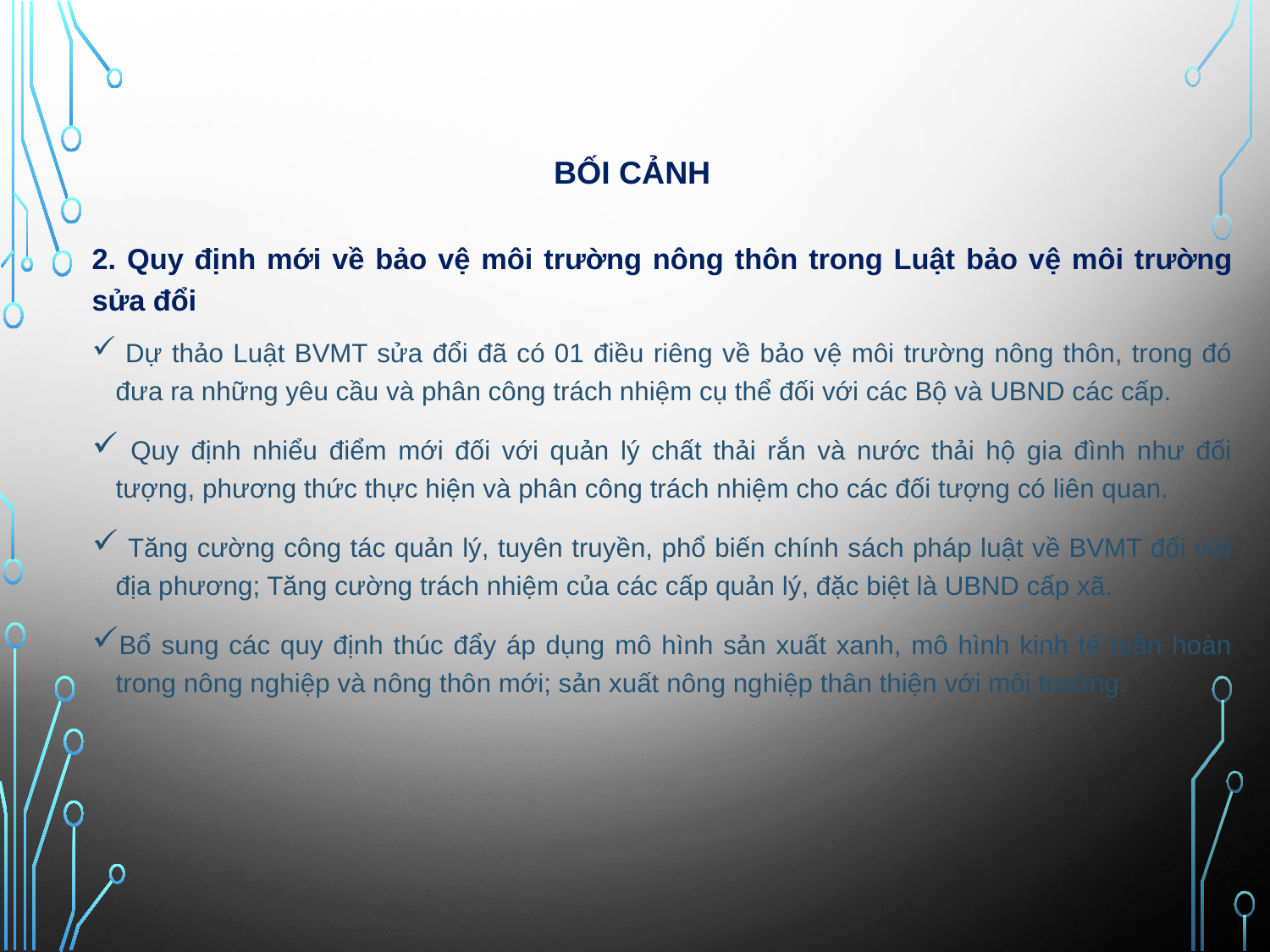

# Bối cảnh
2. Quy định mới về bảo vệ môi trường nông thôn trong Luật bảo vệ môi trường sửa đổi
 Dự thảo Luật BVMT sửa đổi đã có 01 điều riêng về bảo vệ môi trường nông thôn, trong đó đưa ra những yêu cầu và phân công trách nhiệm cụ thể đối với các Bộ và UBND các cấp.
 Quy định nhiểu điểm mới đối với quản lý chất thải rắn và nước thải hộ gia đình như đối tượng, phương thức thực hiện và phân công trách nhiệm cho các đối tượng có liên quan.
 Tăng cường công tác quản lý, tuyên truyền, phổ biến chính sách pháp luật về BVMT đối với địa phương; Tăng cường trách nhiệm của các cấp quản lý, đặc biệt là UBND cấp xã.
Bổ sung các quy định thúc đẩy áp dụng mô hình sản xuất xanh, mô hình kinh tế tuần hoàn trong nông nghiệp và nông thôn mới; sản xuất nông nghiệp thân thiện với môi trường.